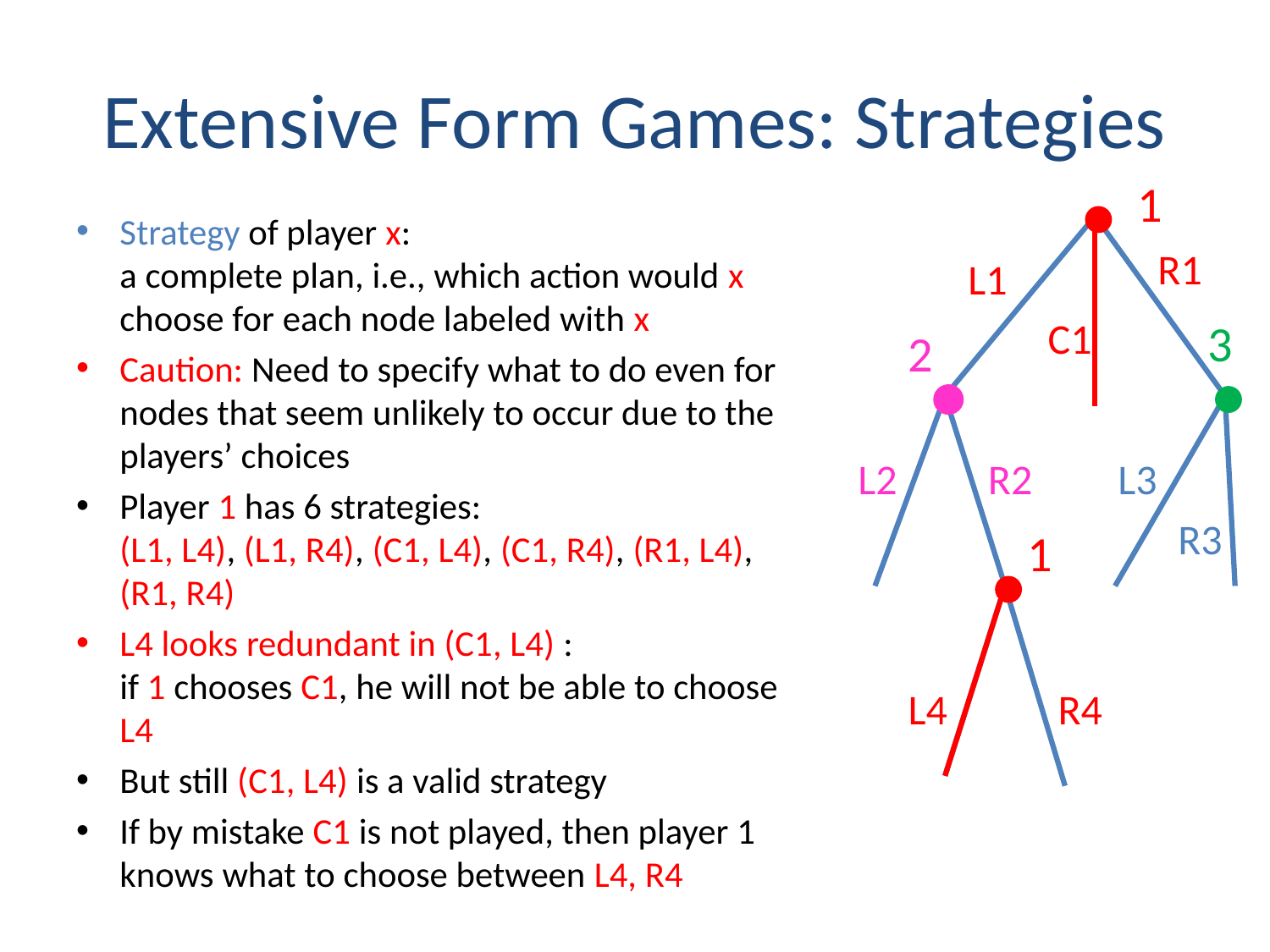

# Extensive Form Games: Strategies
1
Strategy of player x:
a complete plan, i.e., which action would x choose for each node labeled with x
Caution: Need to specify what to do even for nodes that seem unlikely to occur due to the players’ choices
Player 1 has 6 strategies:
(L1, L4), (L1, R4), (C1, L4), (C1, R4), (R1, L4), (R1, R4)
L4 looks redundant in (C1, L4) :
if 1 chooses C1, he will not be able to choose L4
But still (C1, L4) is a valid strategy
If by mistake C1 is not played, then player 1 knows what to choose between L4, R4

R1
L1
C1
3
2

L2
R2
L3
R3
1

L4
R4